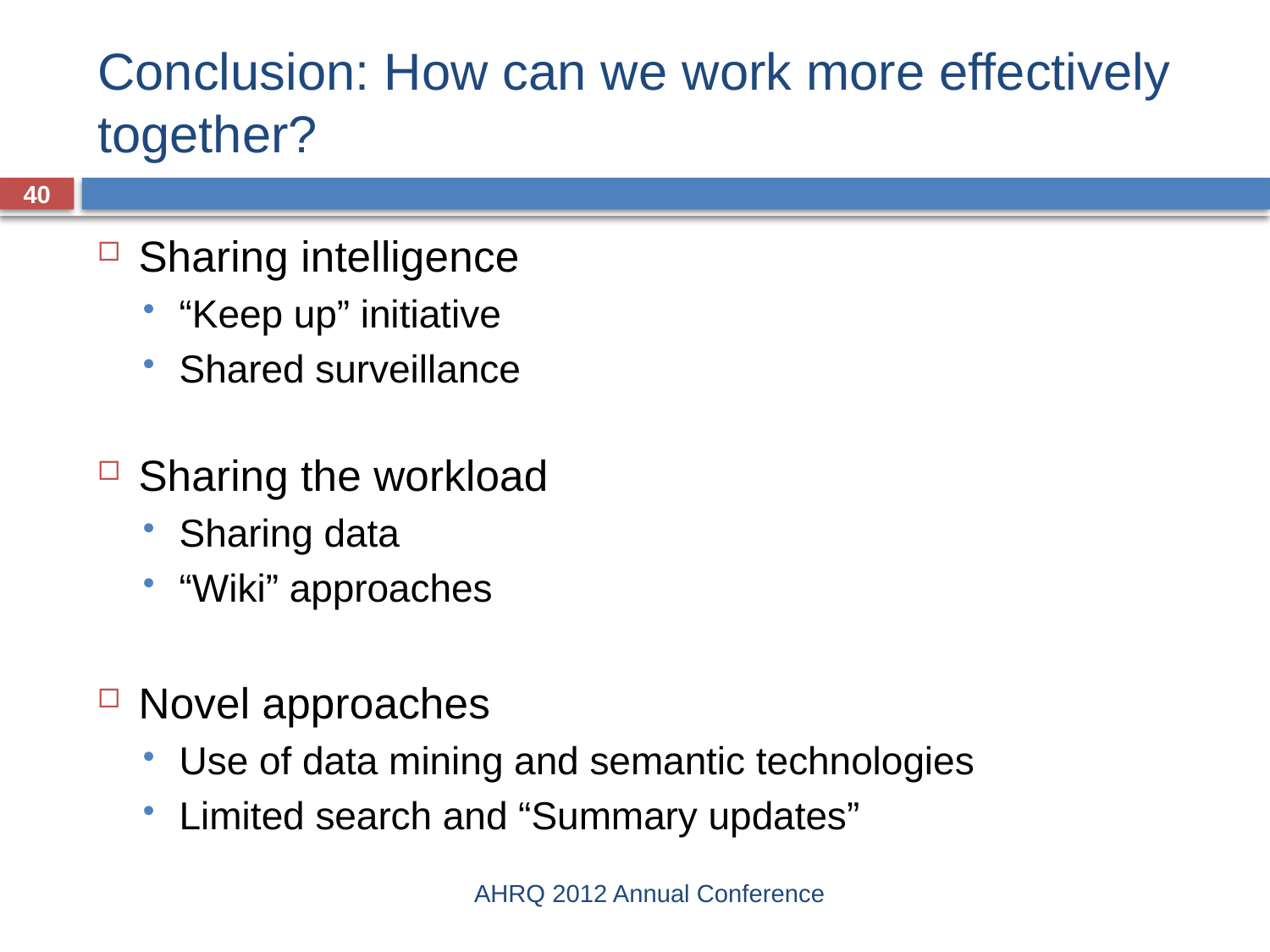

# Conclusion: How can we work more effectively together?
40
Sharing intelligence
“Keep up” initiative
Shared surveillance
Sharing the workload
Sharing data
“Wiki” approaches

Novel approaches
Use of data mining and semantic technologies
Limited search and “Summary updates”

AHRQ 2012 Annual Conference